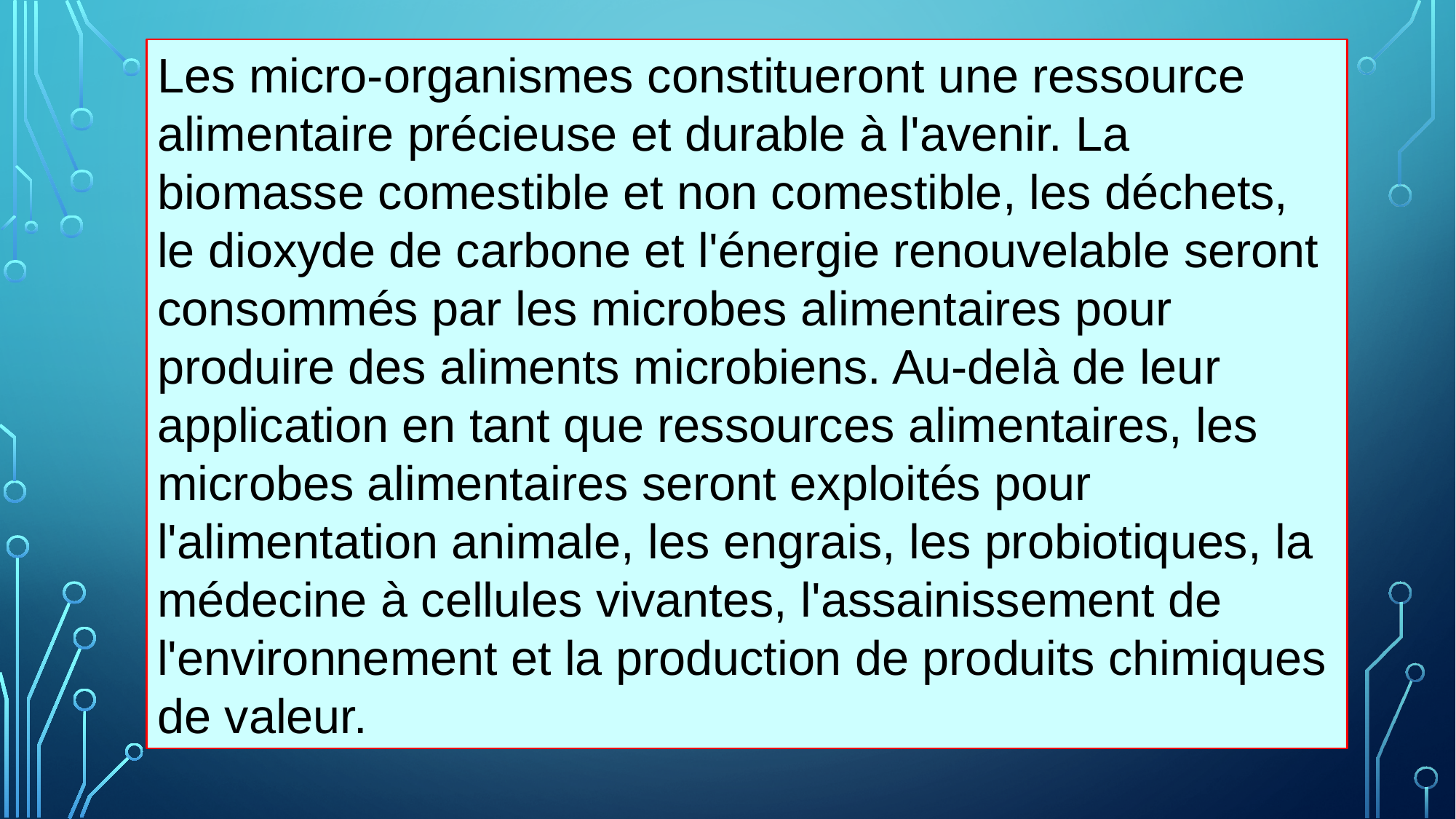

Les micro-organismes constitueront une ressource alimentaire précieuse et durable à l'avenir. La biomasse comestible et non comestible, les déchets, le dioxyde de carbone et l'énergie renouvelable seront consommés par les microbes alimentaires pour produire des aliments microbiens. Au-delà de leur application en tant que ressources alimentaires, les microbes alimentaires seront exploités pour l'alimentation animale, les engrais, les probiotiques, la médecine à cellules vivantes, l'assainissement de l'environnement et la production de produits chimiques de valeur.